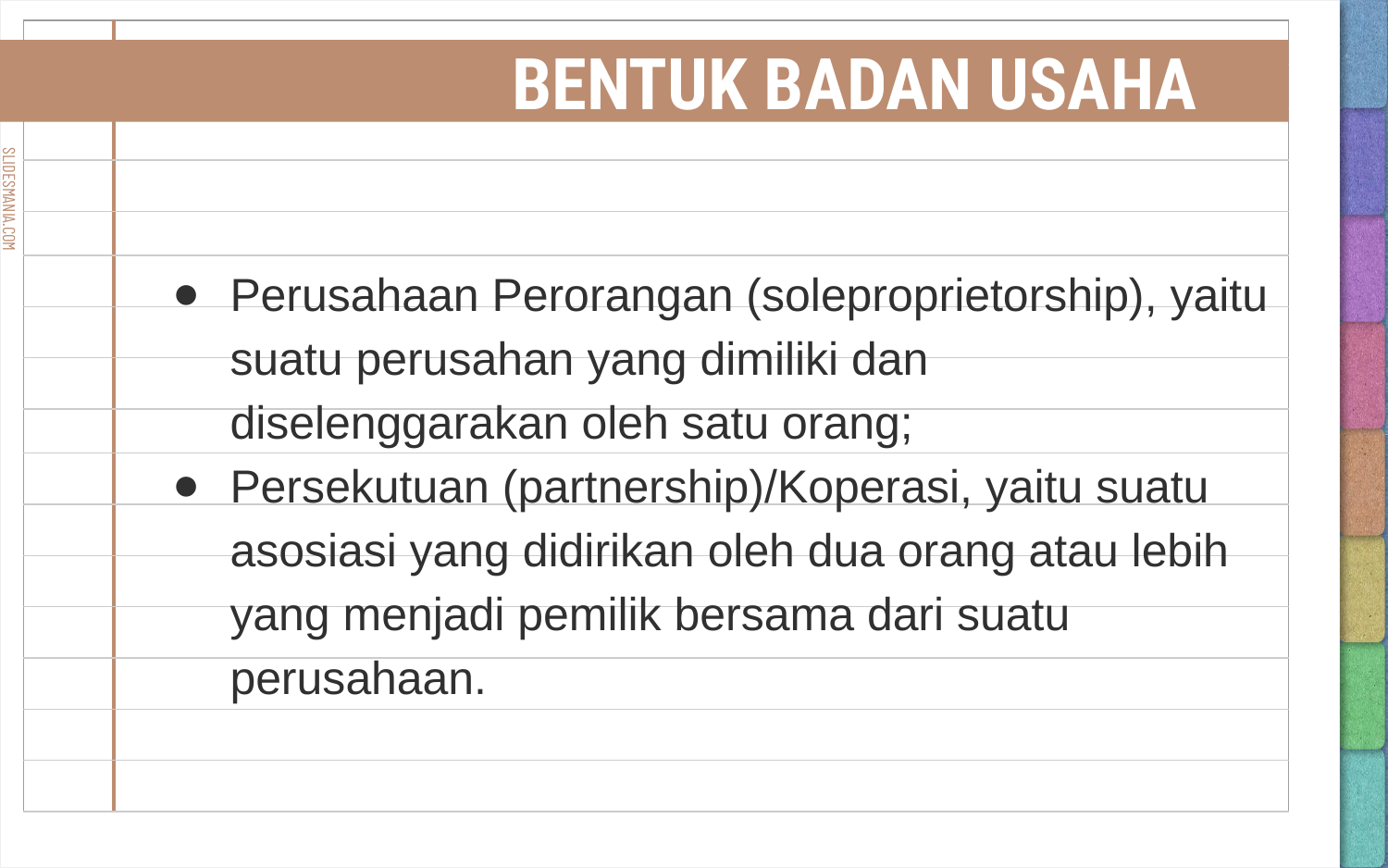

# BENTUK BADAN USAHA
Perusahaan Perorangan (soleproprietorship), yaitu suatu perusahan yang dimiliki dan diselenggarakan oleh satu orang;
Persekutuan (partnership)/Koperasi, yaitu suatu asosiasi yang didirikan oleh dua orang atau lebih yang menjadi pemilik bersama dari suatu perusahaan.